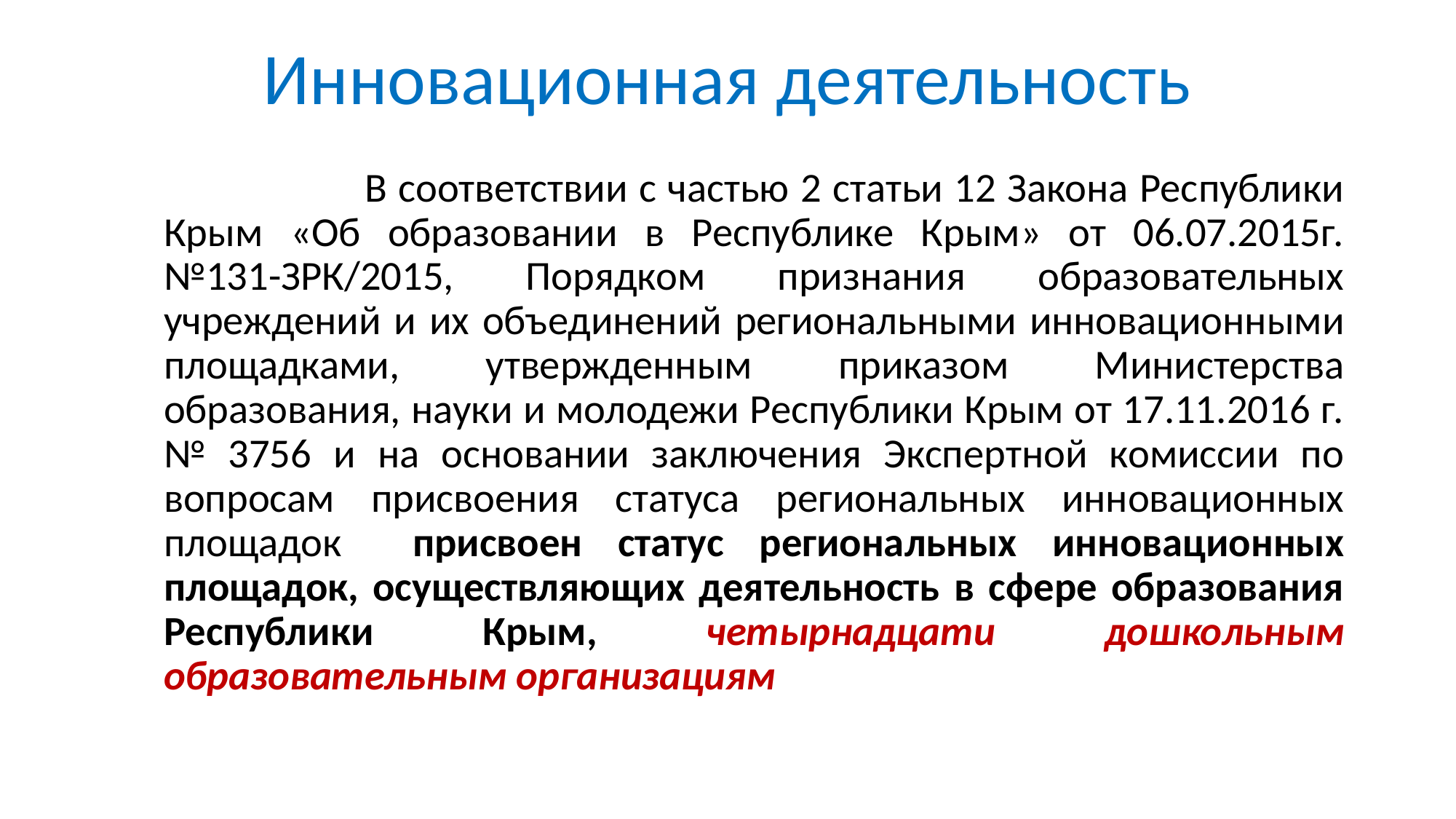

# Инновационная деятельность
                    В соответствии с частью 2 статьи 12 Закона Республики Крым «Об образовании в Республике Крым» от 06.07.2015г. №131-ЗРК/2015, Порядком признания образовательных учреждений и их объединений региональными инновационными площадками, утвержденным приказом Министерства образования, науки и молодежи Республики Крым от 17.11.2016 г. № 3756 и на основании заключения Экспертной комиссии по вопросам присвоения статуса региональных инновационных площадок  присвоен статус региональных инновационных площадок, осуществляющих деятельность в сфере образования Республики Крым, четырнадцати дошкольным образовательным организациям